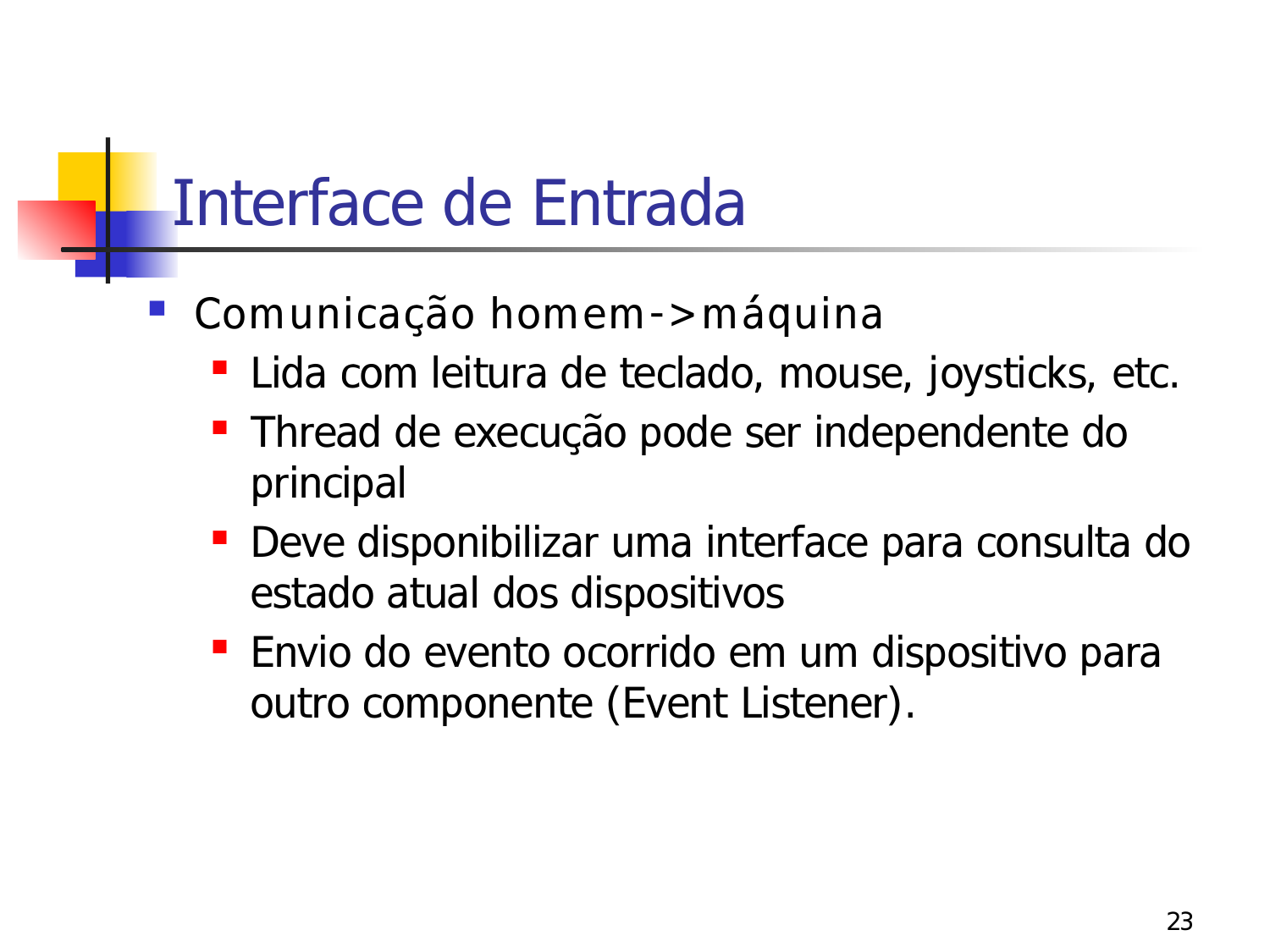

# Interface de Entrada
Comunicação homem->máquina
Lida com leitura de teclado, mouse, joysticks, etc.
Thread de execução pode ser independente do principal
Deve disponibilizar uma interface para consulta do estado atual dos dispositivos
Envio do evento ocorrido em um dispositivo para outro componente (Event Listener).
23